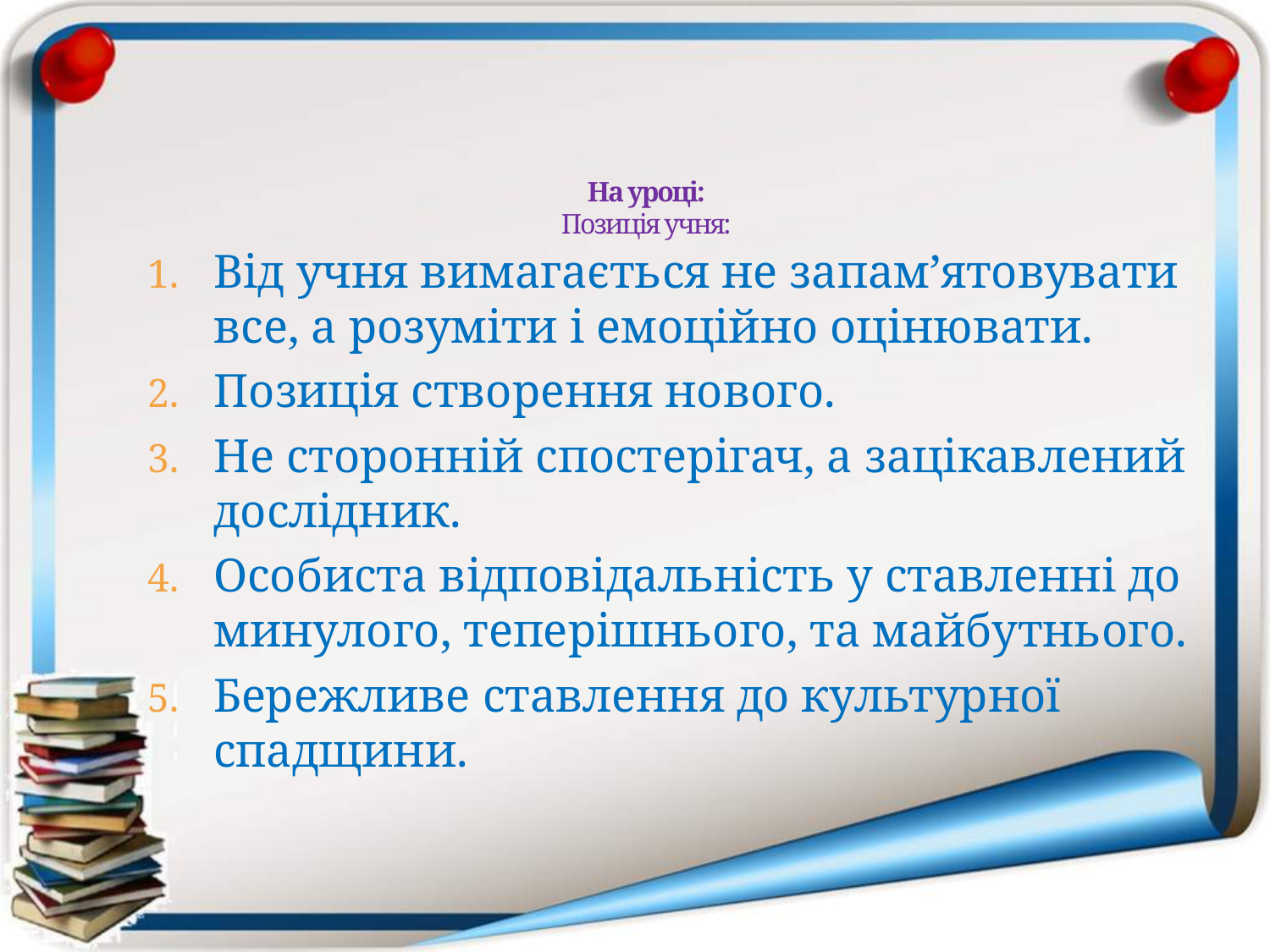

# На уроці: Позиція учня:
Від учня вимагається не запам’ятовувати все, а розуміти і емоційно оцінювати.
Позиція створення нового.
Не сторонній спостерігач, а зацікавлений дослідник.
Особиста відповідальність у ставленні до минулого, теперішнього, та майбутнього.
Бережливе ставлення до культурної спадщини.